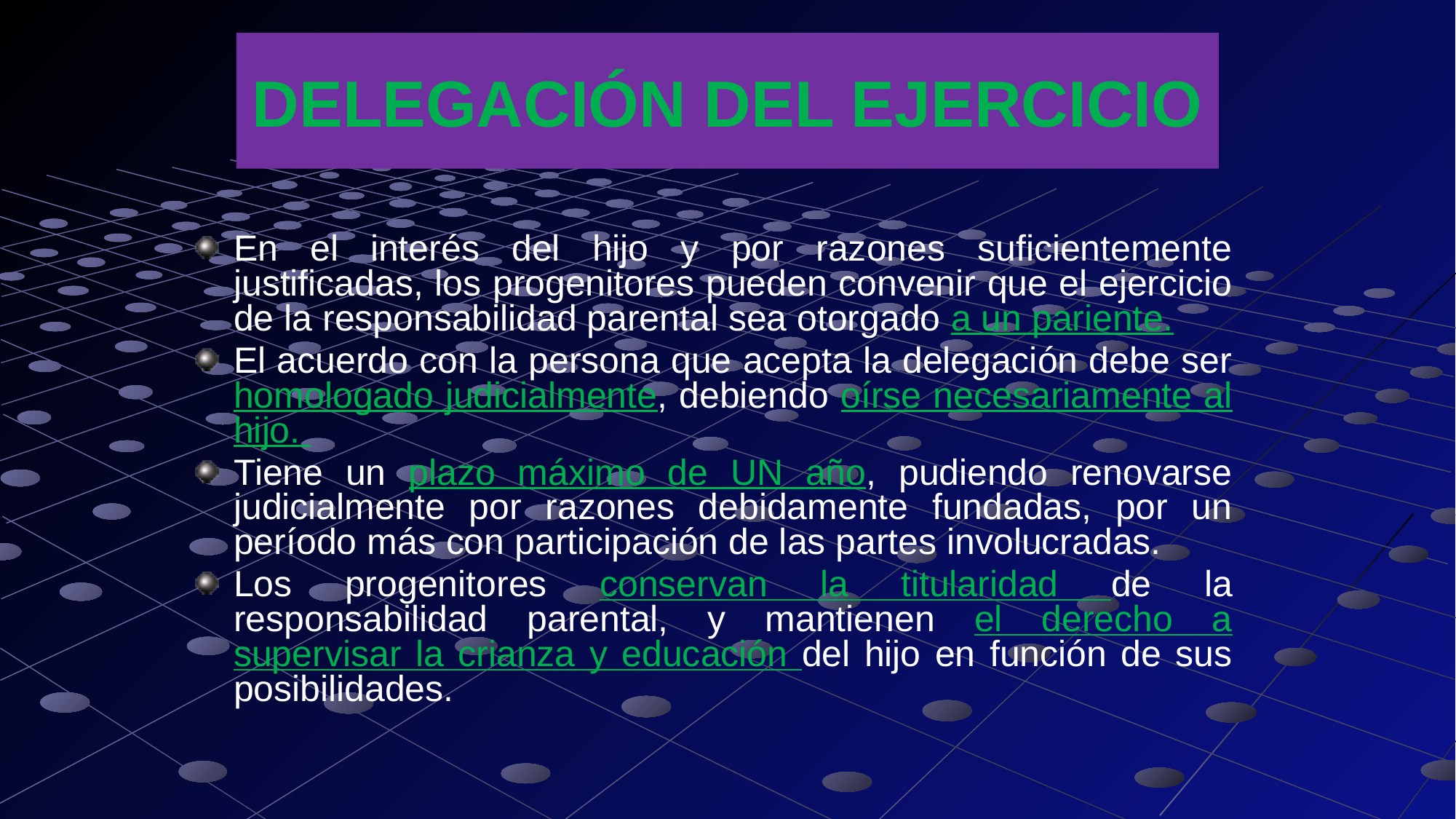

# DELEGACIÓN DEL EJERCICIO

En el interés del hijo y por razones suficientemente justificadas, los progenitores pueden convenir que el ejercicio de la responsabilidad parental sea otorgado a un pariente.
El acuerdo con la persona que acepta la delegación debe ser homologado judicialmente, debiendo oírse necesariamente al hijo.
Tiene un plazo máximo de UN año, pudiendo renovarse judicialmente por razones debidamente fundadas, por un período más con participación de las partes involucradas.
Los progenitores conservan la titularidad de la responsabilidad parental, y mantienen el derecho a supervisar la crianza y educación del hijo en función de sus posibilidades.